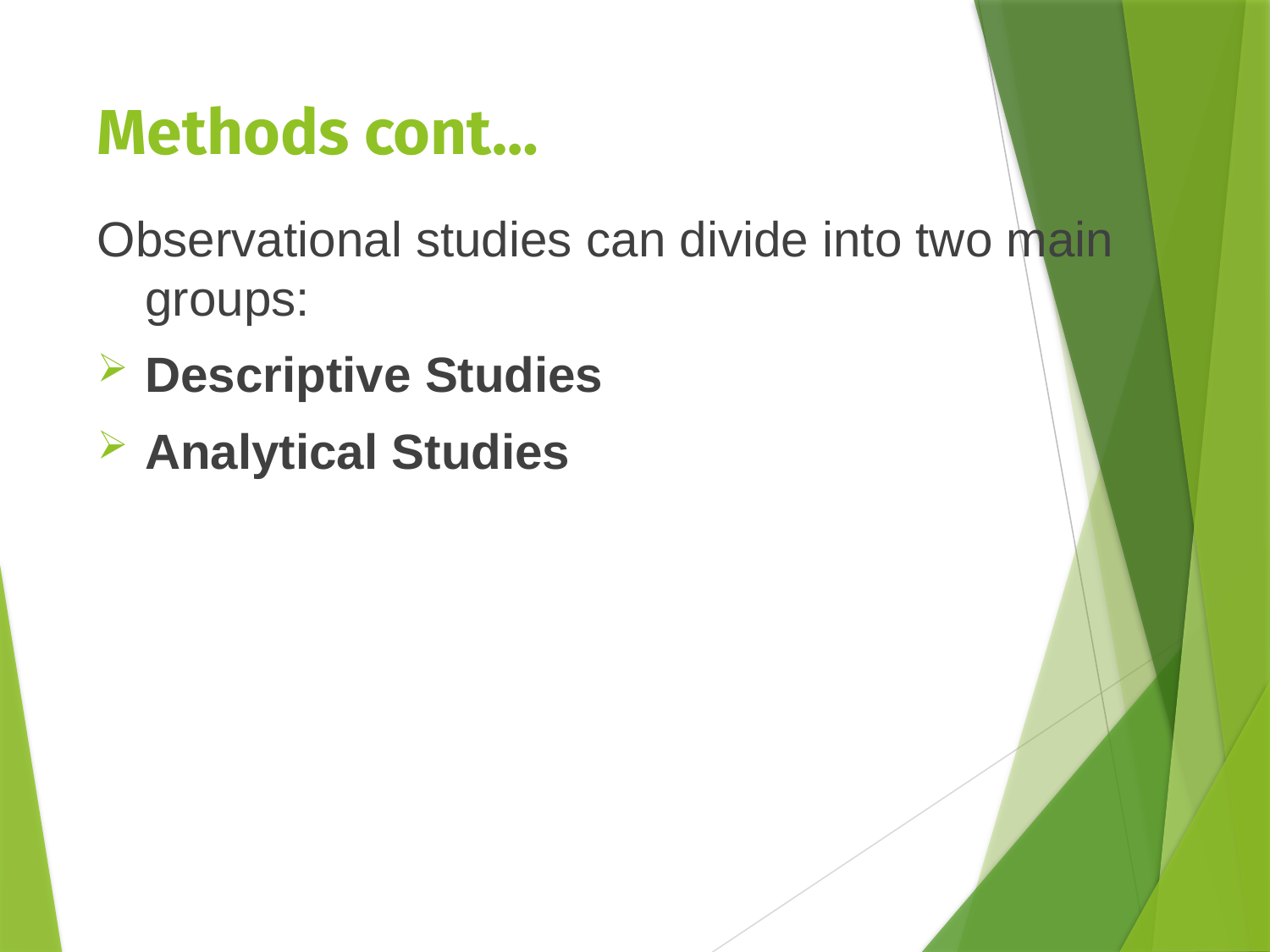

# Methods cont…
Observational studies can divide into two main groups:
Descriptive Studies
Analytical Studies